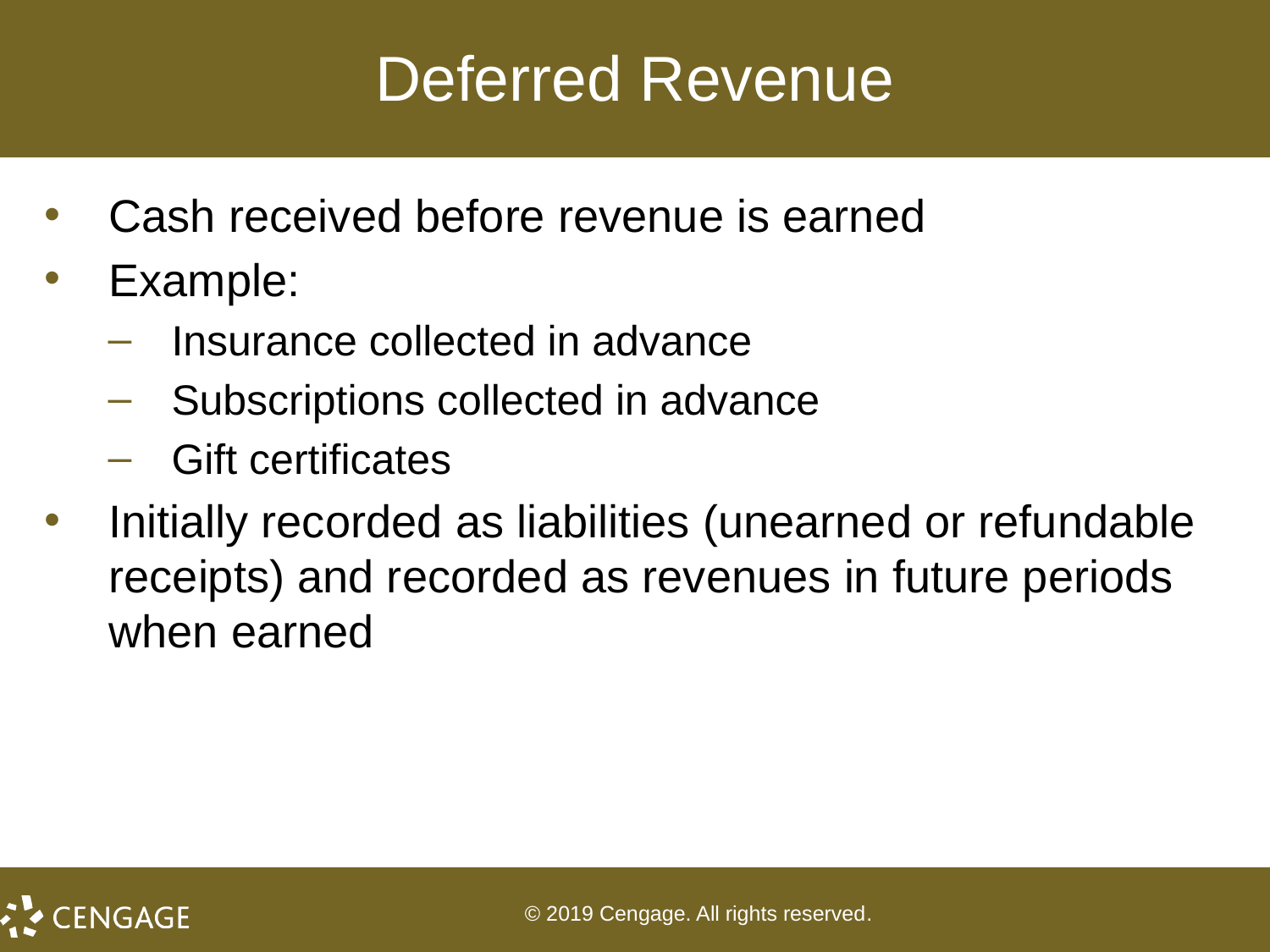

# Deferred Revenue
Cash received before revenue is earned
Example:
Insurance collected in advance
Subscriptions collected in advance
Gift certificates
Initially recorded as liabilities (unearned or refundable receipts) and recorded as revenues in future periods when earned